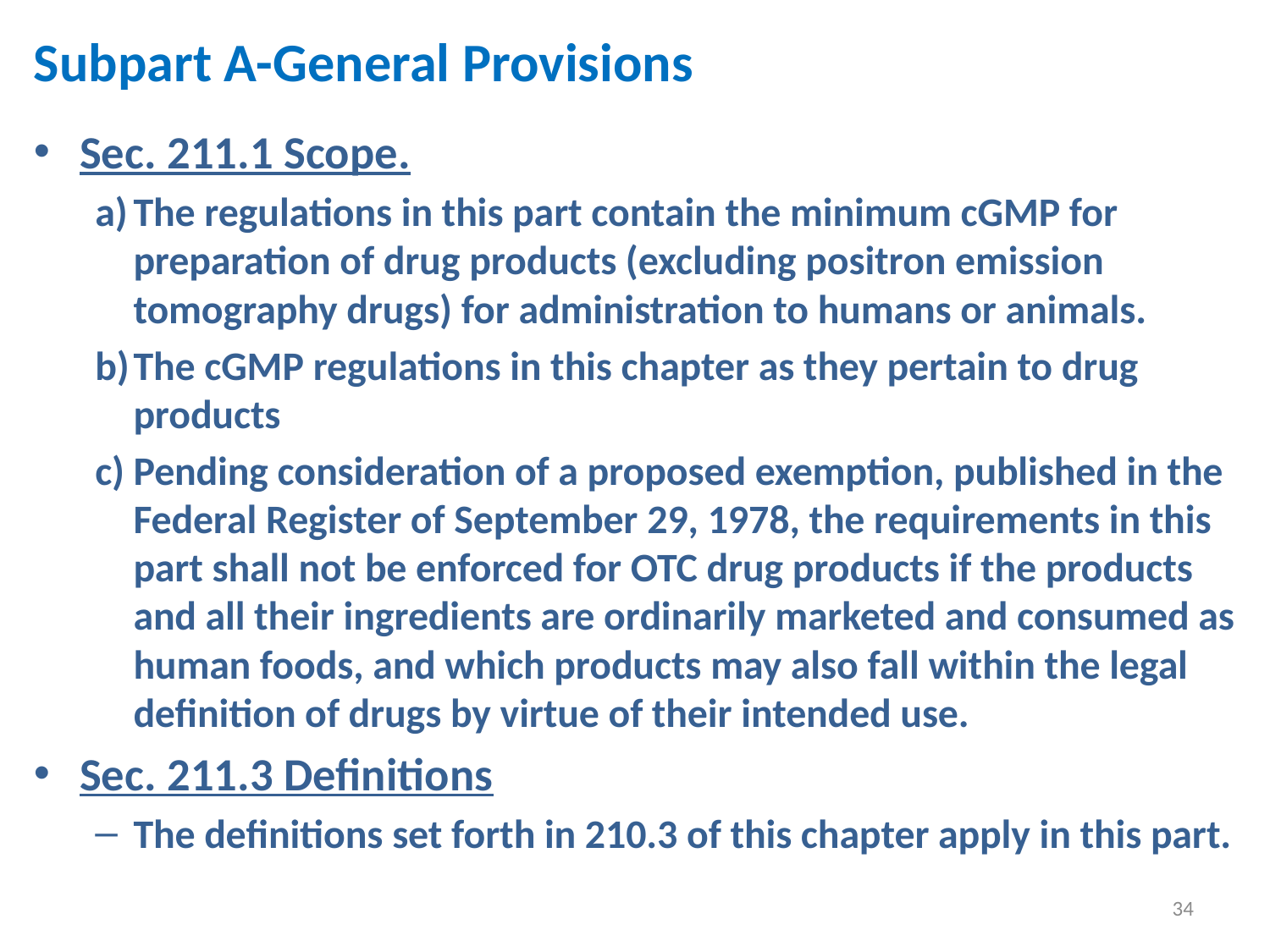

# Subpart A-General Provisions
Sec. 211.1 Scope.
The regulations in this part contain the minimum cGMP for preparation of drug products (excluding positron emission tomography drugs) for administration to humans or animals.
The cGMP regulations in this chapter as they pertain to drug products
Pending consideration of a proposed exemption, published in the Federal Register of September 29, 1978, the requirements in this part shall not be enforced for OTC drug products if the products and all their ingredients are ordinarily marketed and consumed as human foods, and which products may also fall within the legal definition of drugs by virtue of their intended use.
Sec. 211.3 Definitions
The definitions set forth in 210.3 of this chapter apply in this part.
34